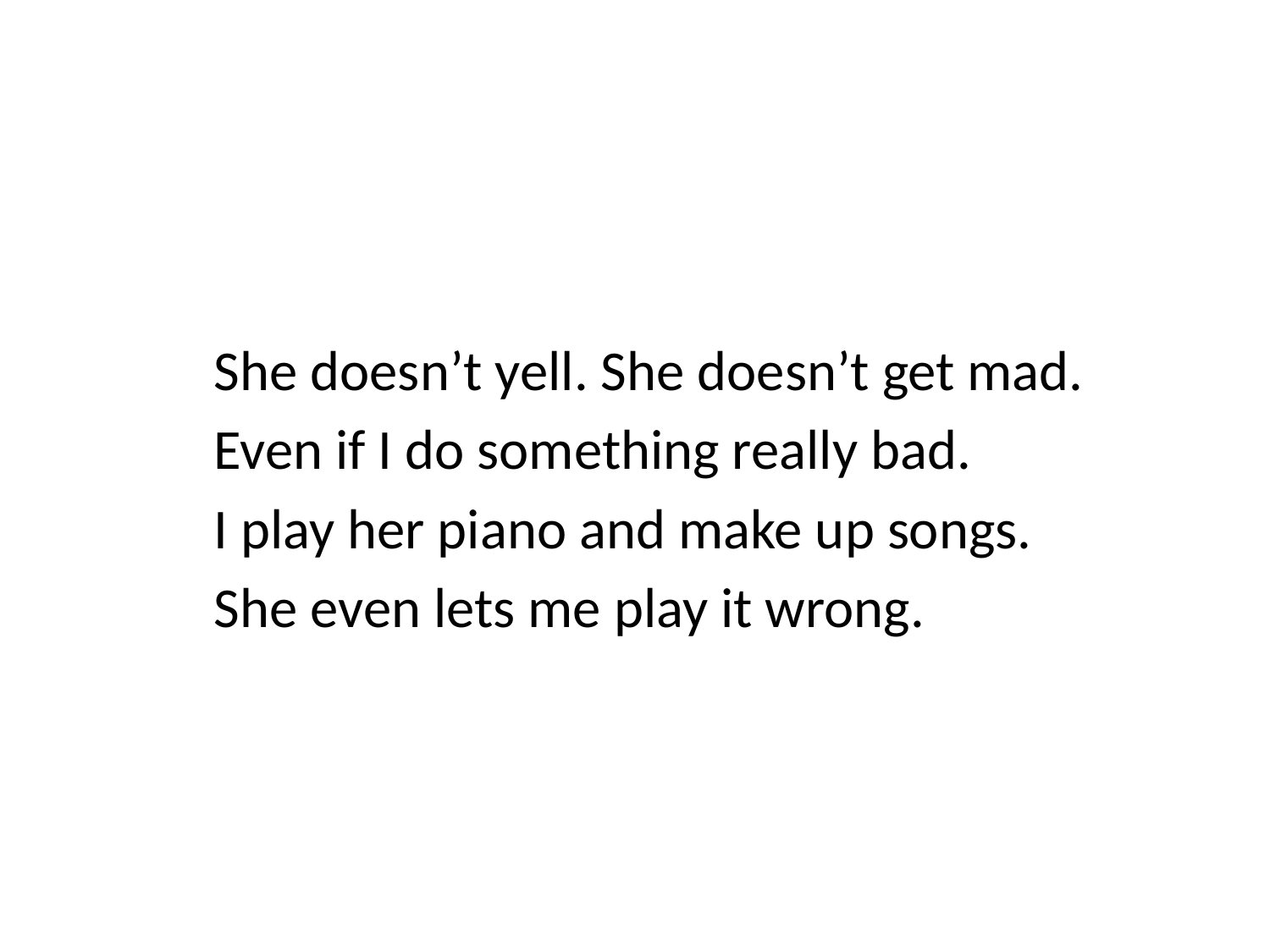

She doesn’t yell. She doesn’t get mad.
Even if I do something really bad.
I play her piano and make up songs.
She even lets me play it wrong.